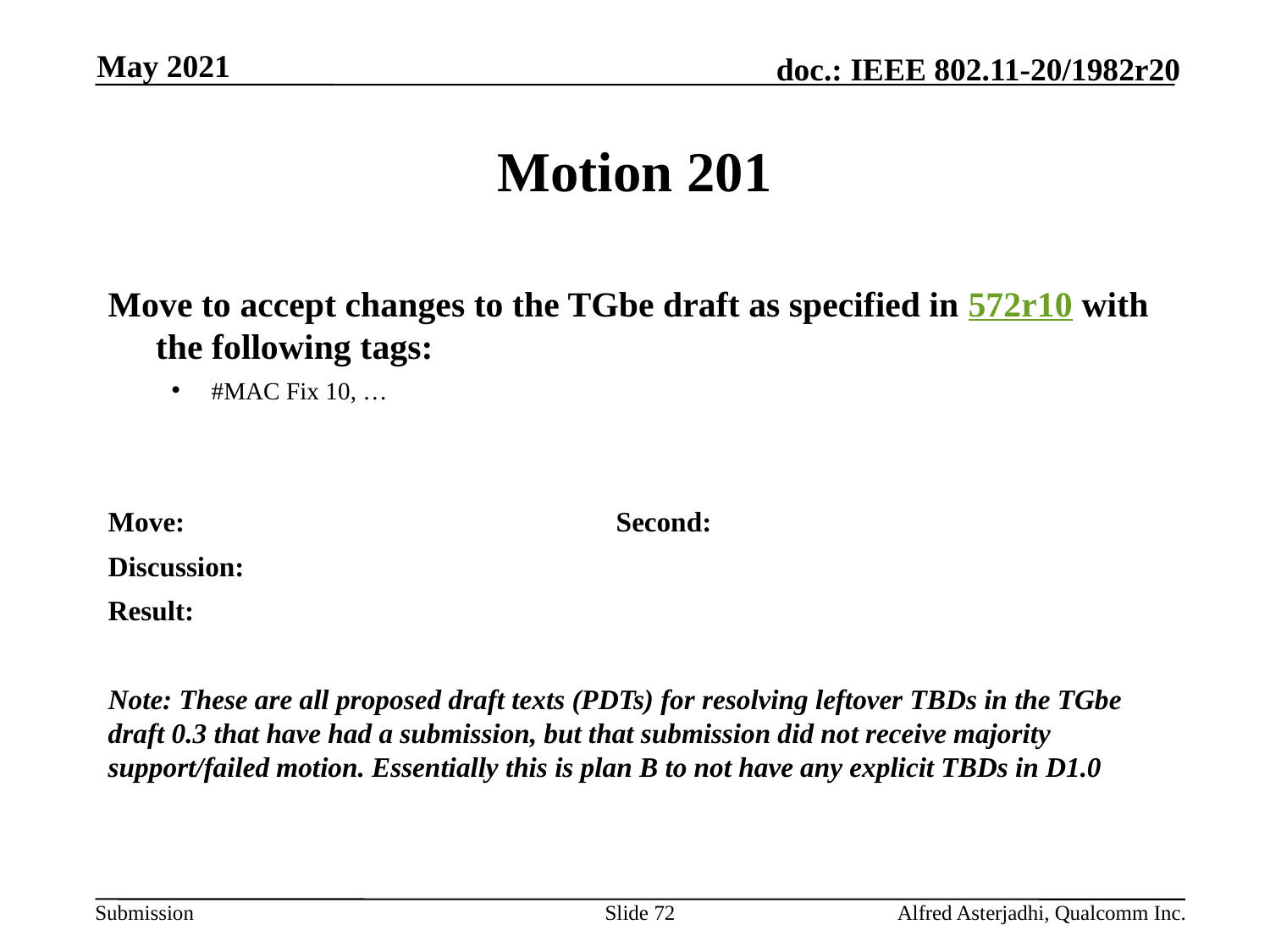

May 2021
# Motion 201
Move to accept changes to the TGbe draft as specified in 572r10 with the following tags:
#MAC Fix 10, …

Move: 				Second:
Discussion:
Result:

Note: These are all proposed draft texts (PDTs) for resolving leftover TBDs in the TGbe draft 0.3 that have had a submission, but that submission did not receive majority support/failed motion. Essentially this is plan B to not have any explicit TBDs in D1.0

Slide 72
Alfred Asterjadhi, Qualcomm Inc.